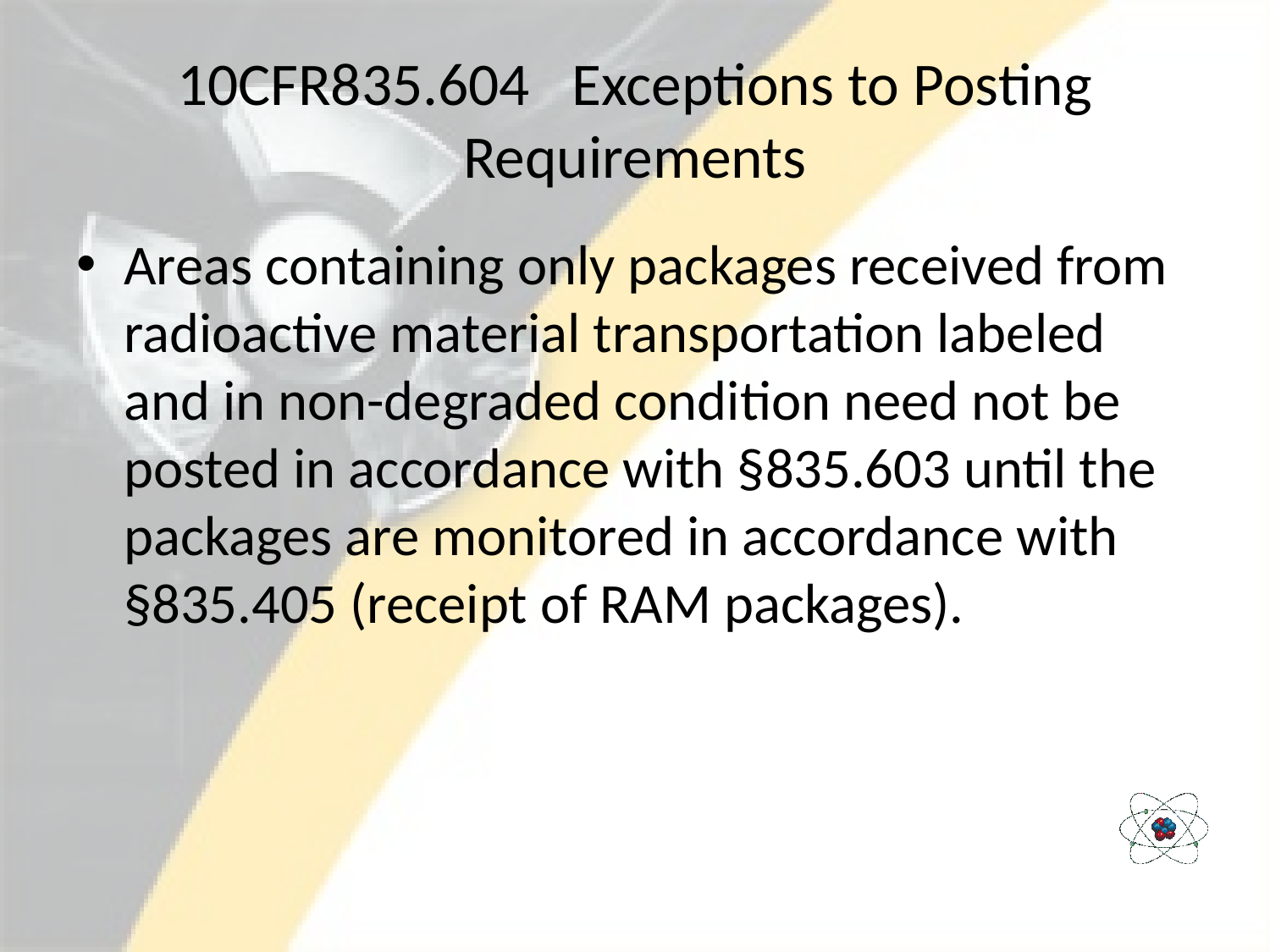

# 10CFR835.604   Exceptions to Posting Requirements
Areas containing only packages received from radioactive material transportation labeled and in non-degraded condition need not be posted in accordance with §835.603 until the packages are monitored in accordance with §835.405 (receipt of RAM packages).